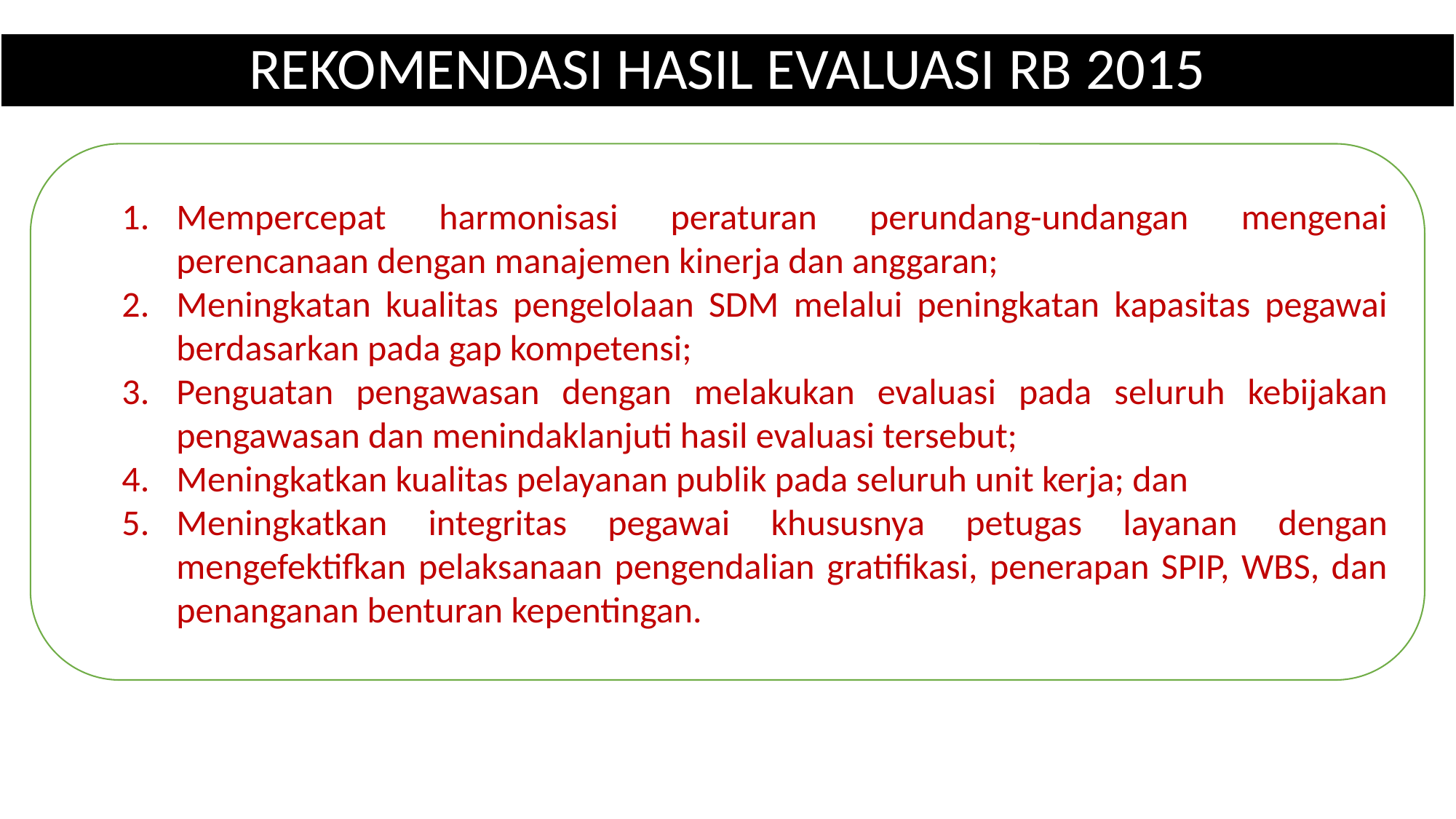

REKOMENDASI HASIL EVALUASI RB 2015
Mempercepat harmonisasi peraturan perundang-undangan mengenai perencanaan dengan manajemen kinerja dan anggaran;
Meningkatan kualitas pengelolaan SDM melalui peningkatan kapasitas pegawai berdasarkan pada gap kompetensi;
Penguatan pengawasan dengan melakukan evaluasi pada seluruh kebijakan pengawasan dan menindaklanjuti hasil evaluasi tersebut;
Meningkatkan kualitas pelayanan publik pada seluruh unit kerja; dan
Meningkatkan integritas pegawai khususnya petugas layanan dengan mengefektifkan pelaksanaan pengendalian gratifikasi, penerapan SPIP, WBS, dan penanganan benturan kepentingan.
12